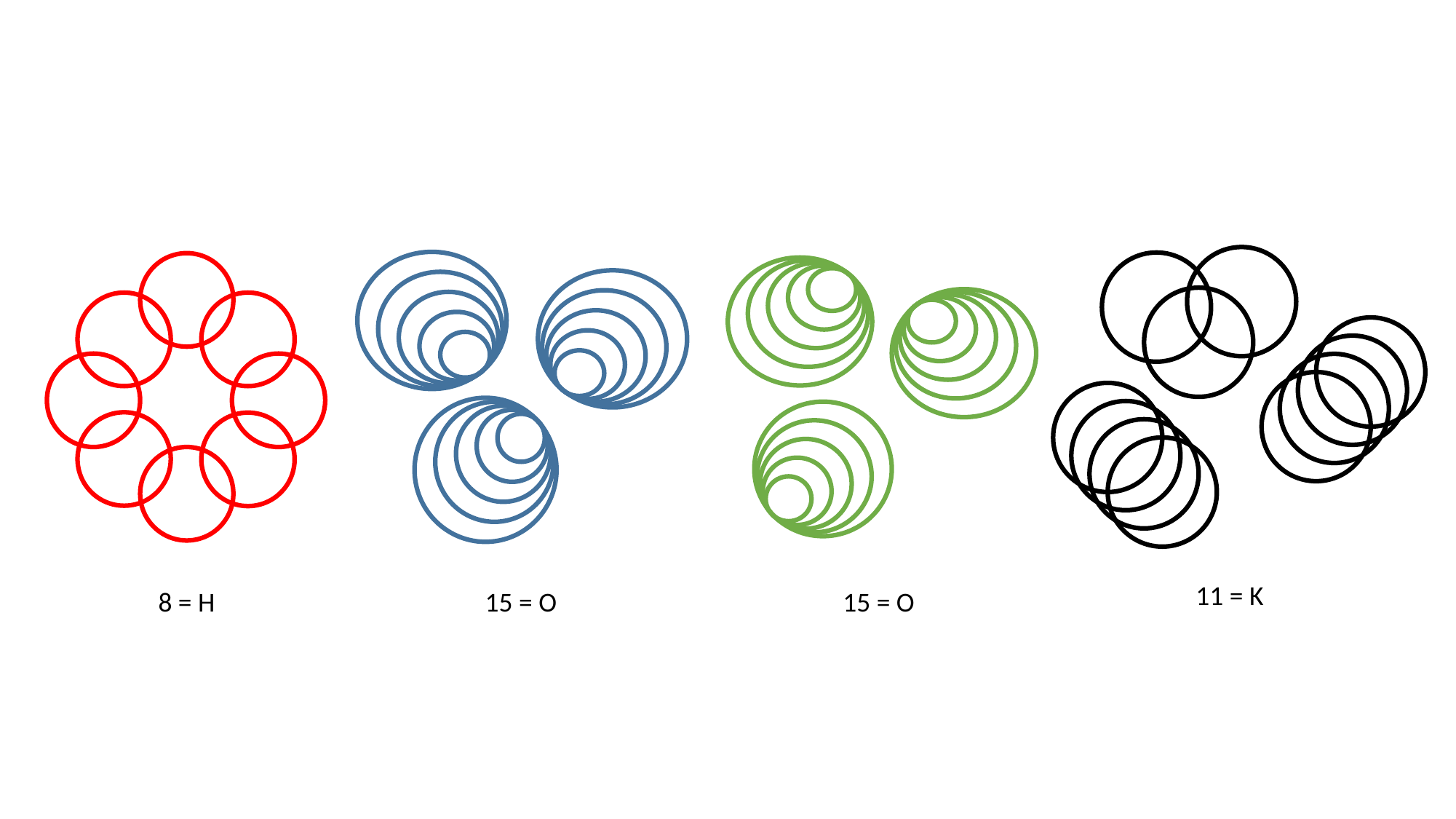

11 = K
8 = H
15 = O
15 = O